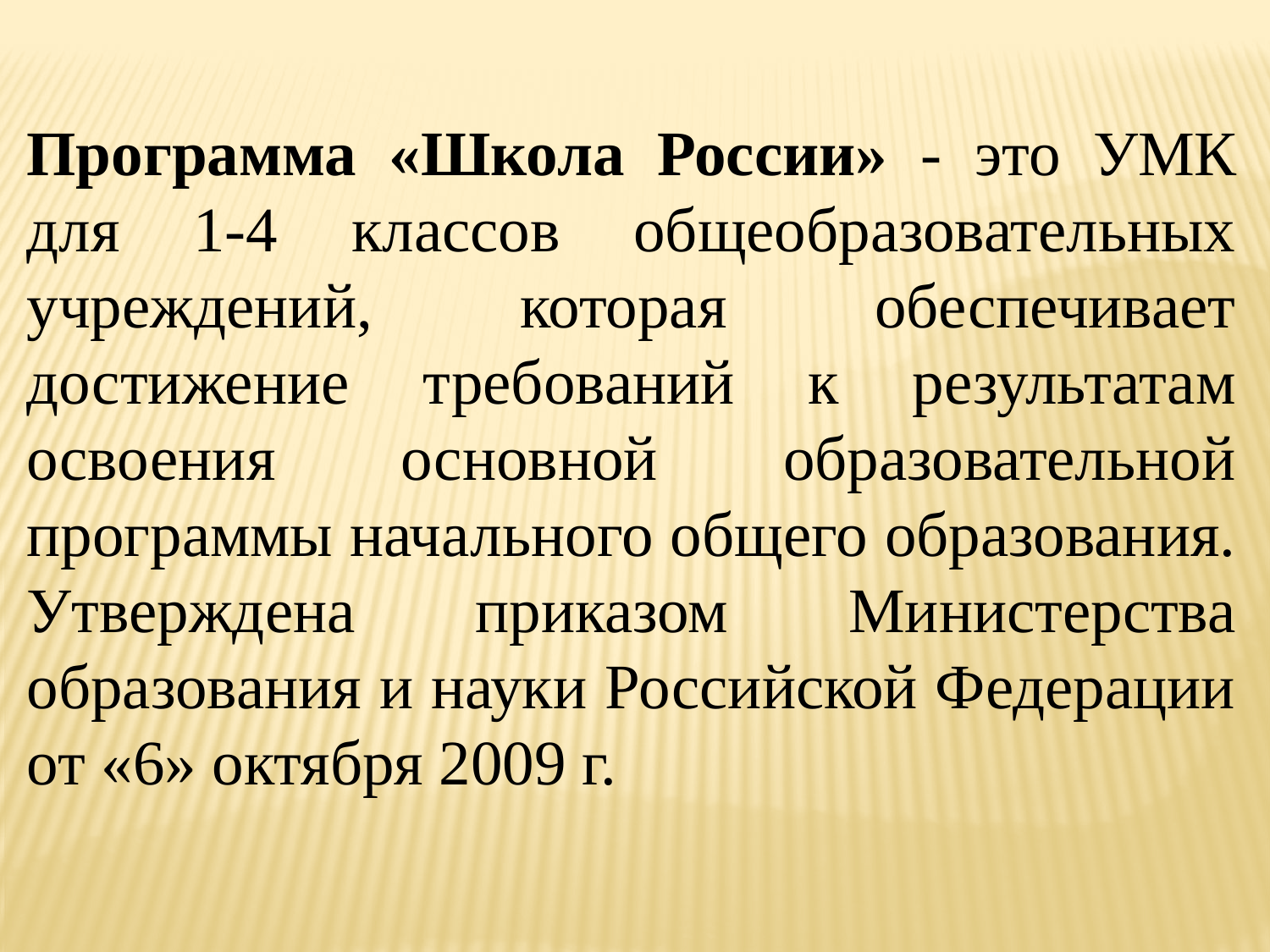

Программа «Школа России» - это УМК для 1-4 классов общеобразовательных учреждений, которая обеспечивает достижение требований к результатам освоения основной образовательной программы начального общего образования. Утверждена приказом Министерства образования и науки Российской Федерации от «6» октября 2009 г.